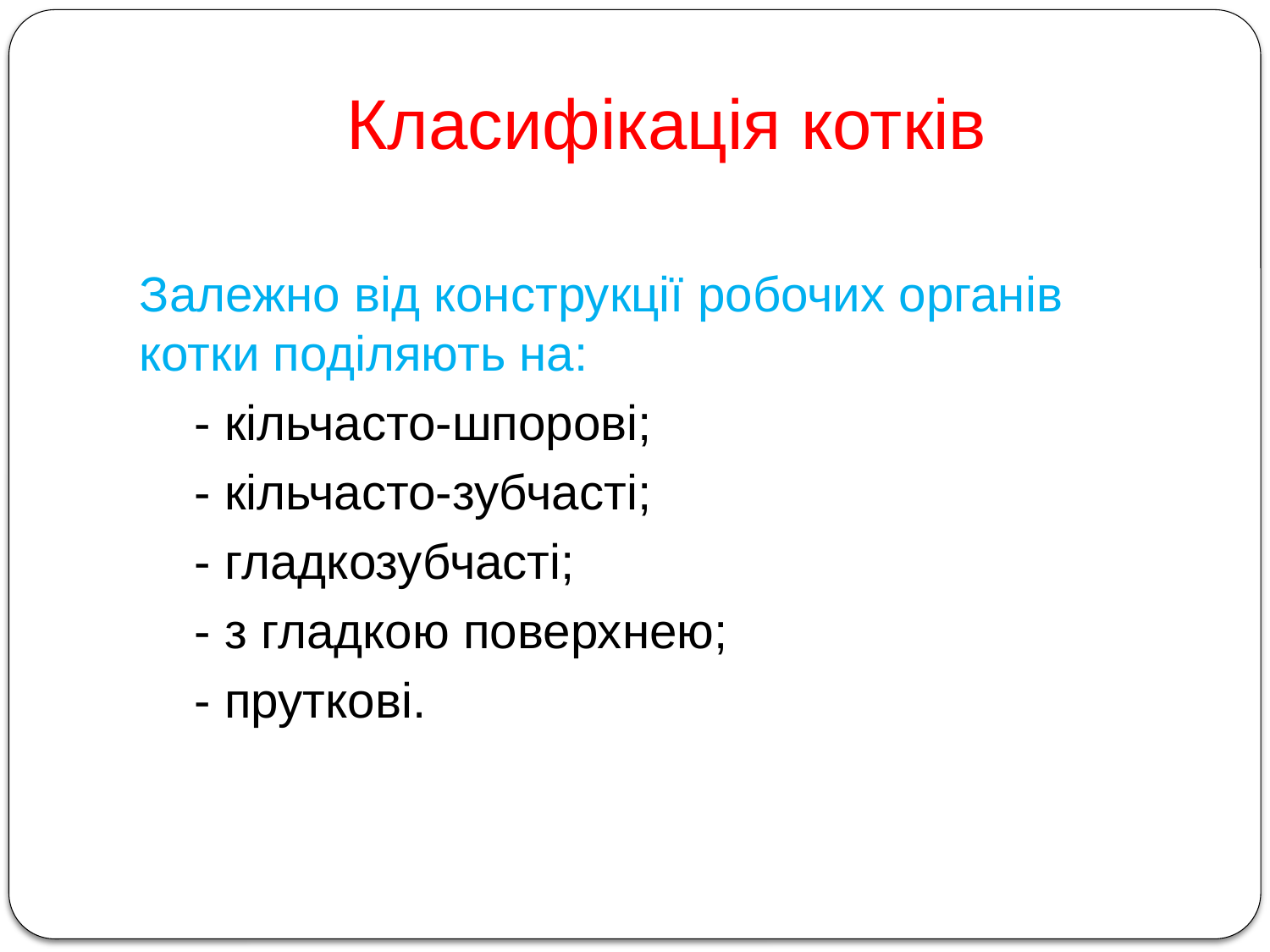

# Класифікація котків
Залежно від конструкції робочих органів котки поділяють на:
    - кільчасто-шпорові;
    - кільчасто-зубчасті;
    - гладкозубчасті;
    - з гладкою поверхнею;
    - пруткові.